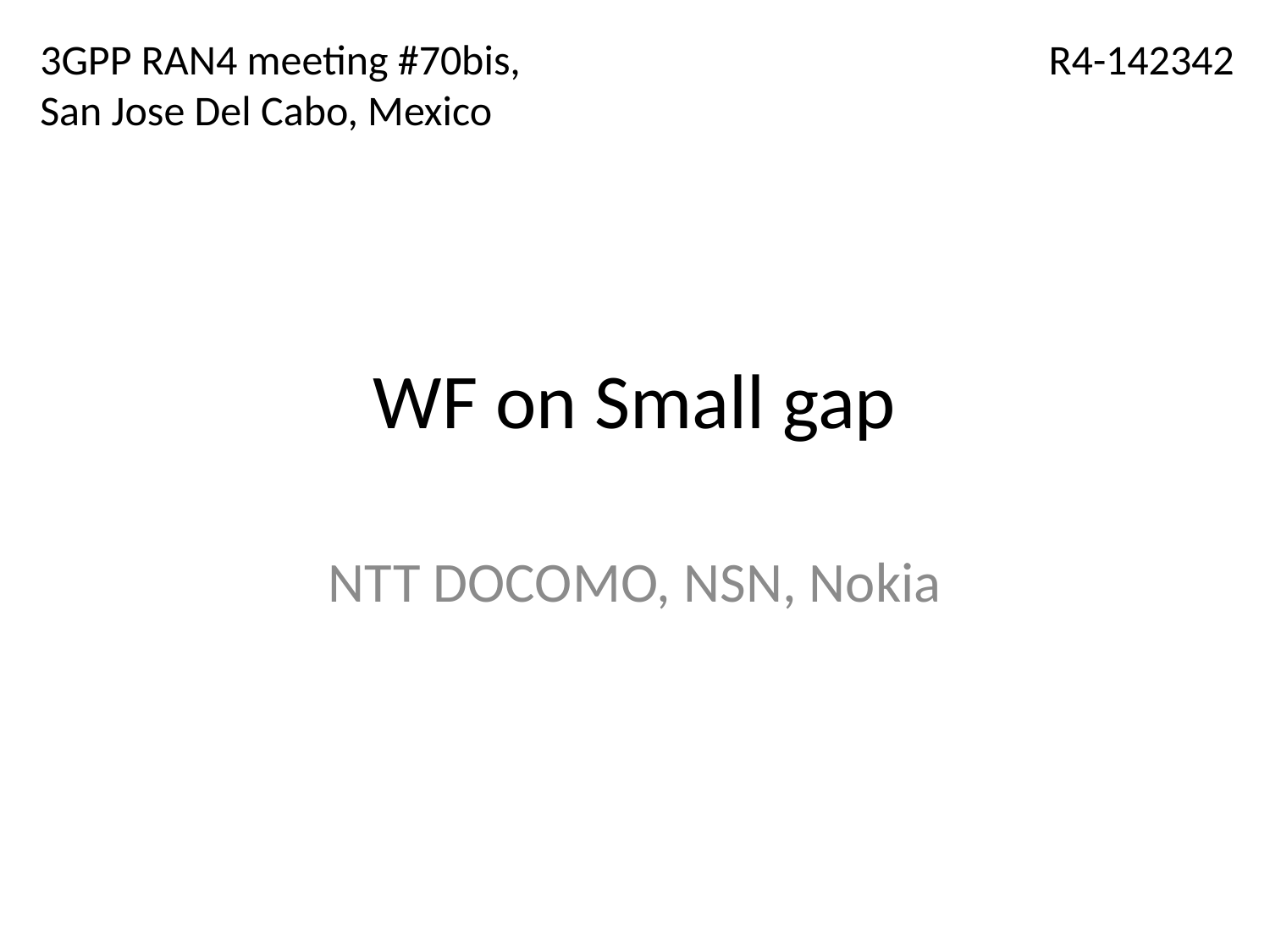

3GPP RAN4 meeting #70bis,
San Jose Del Cabo, Mexico
R4-142342
# WF on Small gap
NTT DOCOMO, NSN, Nokia